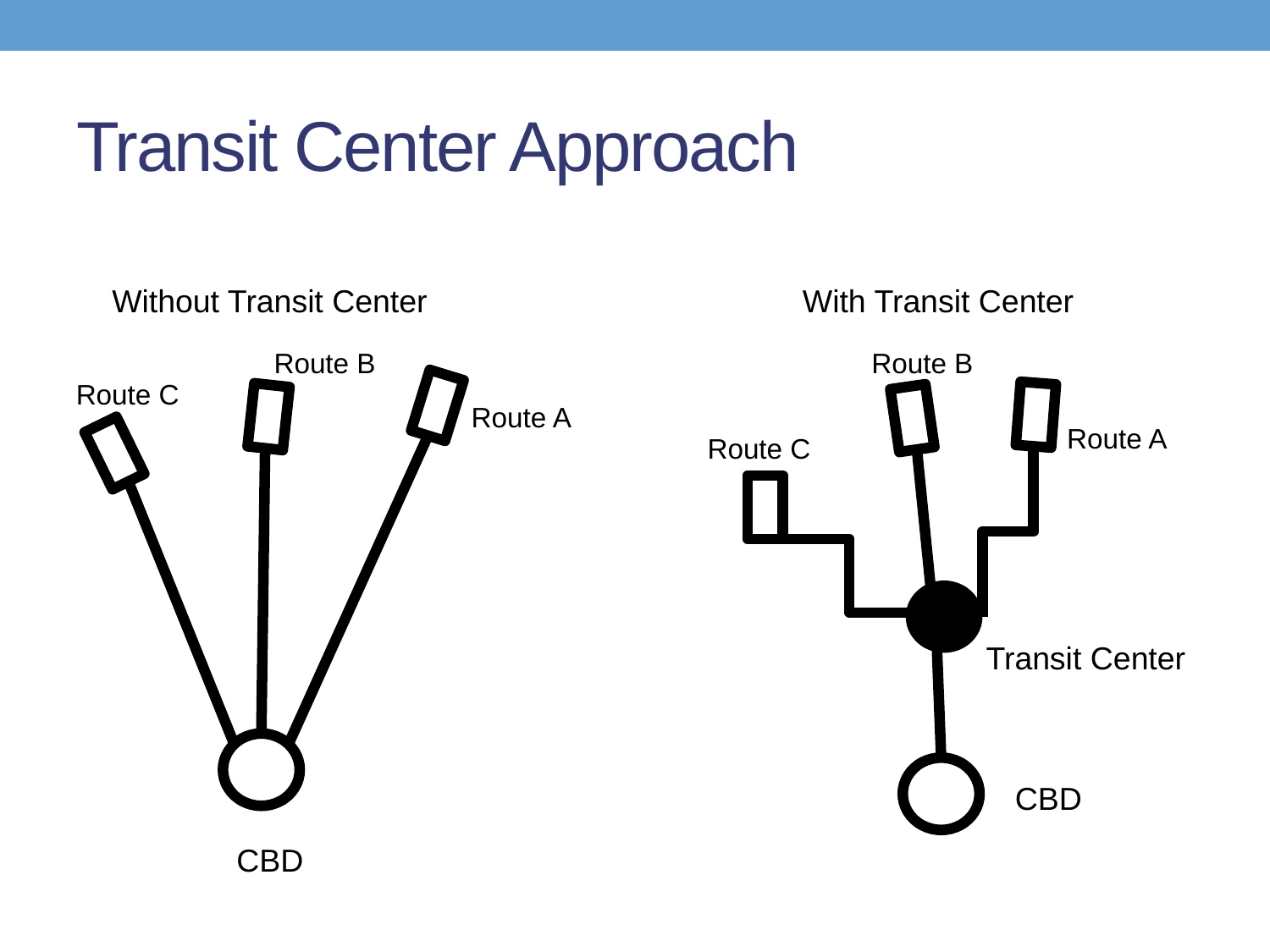

# Transit Center Approach
Without Transit Center
Route B
Route C

Route A

CBD
With Transit Center
Route B

Route A
Route C

Transit Center

CBD